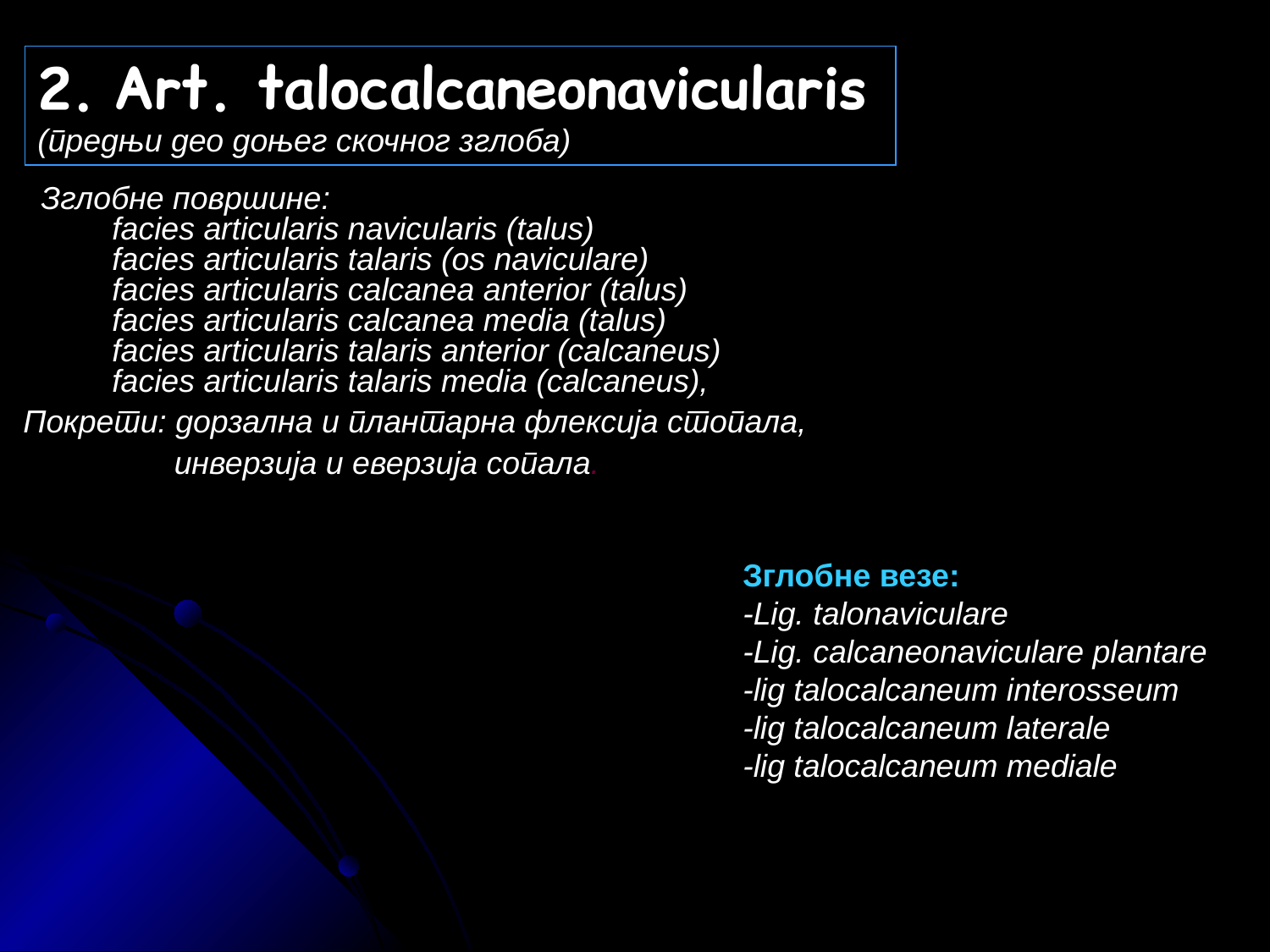

2. Art. talocalcaneonavicularis
(предњи део доњег скочног зглоба)
  Зглобне површине:
          facies articularis navicularis (talus)
          facies articularis talaris (os naviculare)
          facies articularis calcanea anterior (talus)
          facies articularis calcanea media (talus)
          facies articularis talaris anterior (calcaneus)
          facies articularis talaris media (calcaneus),
Покрети: дорзална и плантарна флексија стопала,
                 инверзија и еверзија сопала.
Зглобне везе:
-Lig. talonaviculare
-Lig. calcaneonaviculare plantare
-lig talocalcaneum interosseum
-lig talocalcaneum laterale
-lig talocalcaneum mediale